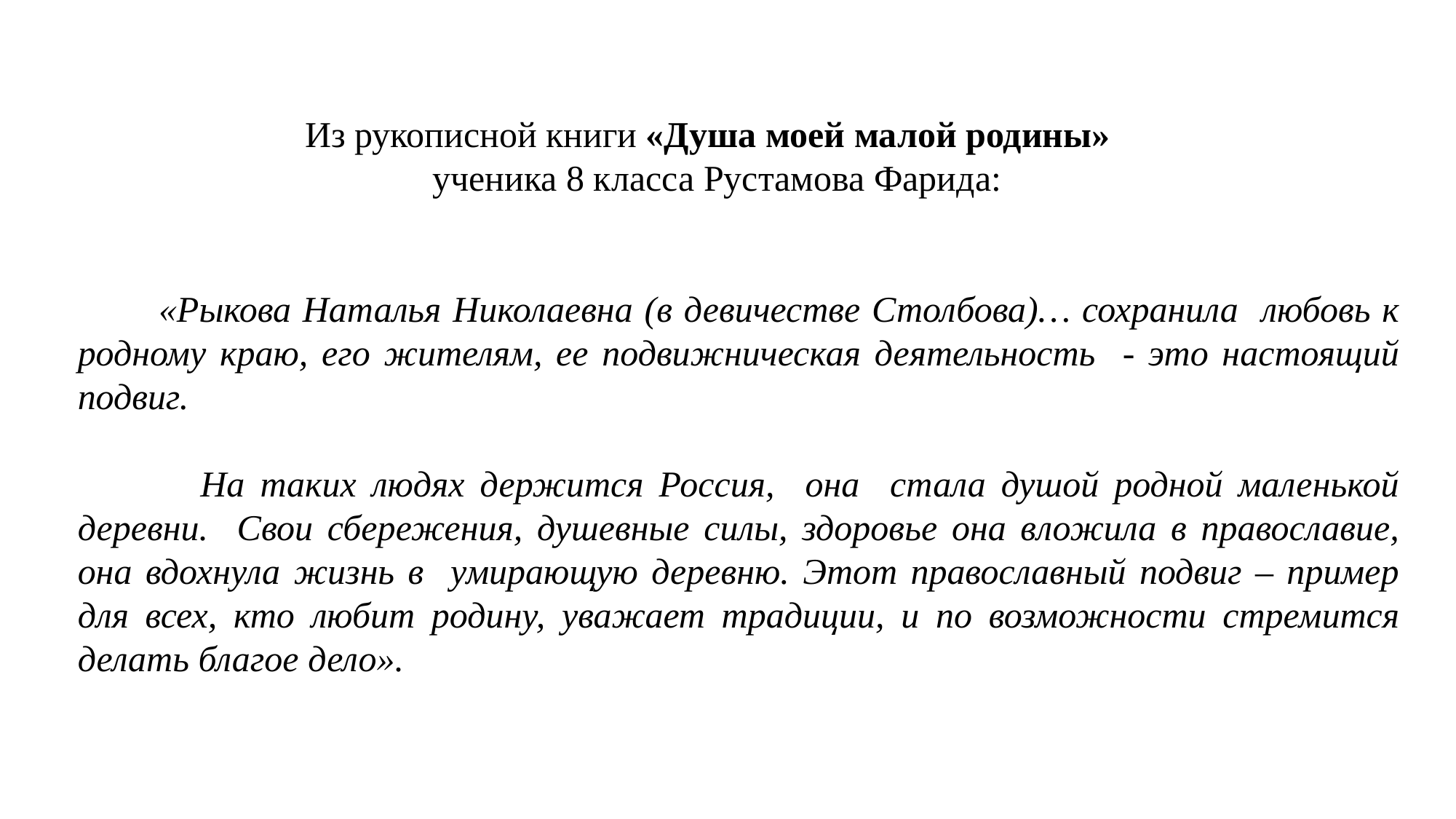

Из рукописной книги «Душа моей малой родины»
                                       ученика 8 класса Рустамова Фарида:

       «Рыкова Наталья Николаевна (в девичестве Столбова)… сохранила  любовь к родному краю, его жителям, ее подвижническая деятельность  - это настоящий подвиг.

        На таких людях держится Россия,  она  стала душой родной маленькой деревни.  Свои сбережения, душевные силы, здоровье она вложила в православие, она вдохнула жизнь в  умирающую деревню. Этот православный подвиг – пример для всех, кто любит родину, уважает традиции, и по возможности стремится делать благое дело».